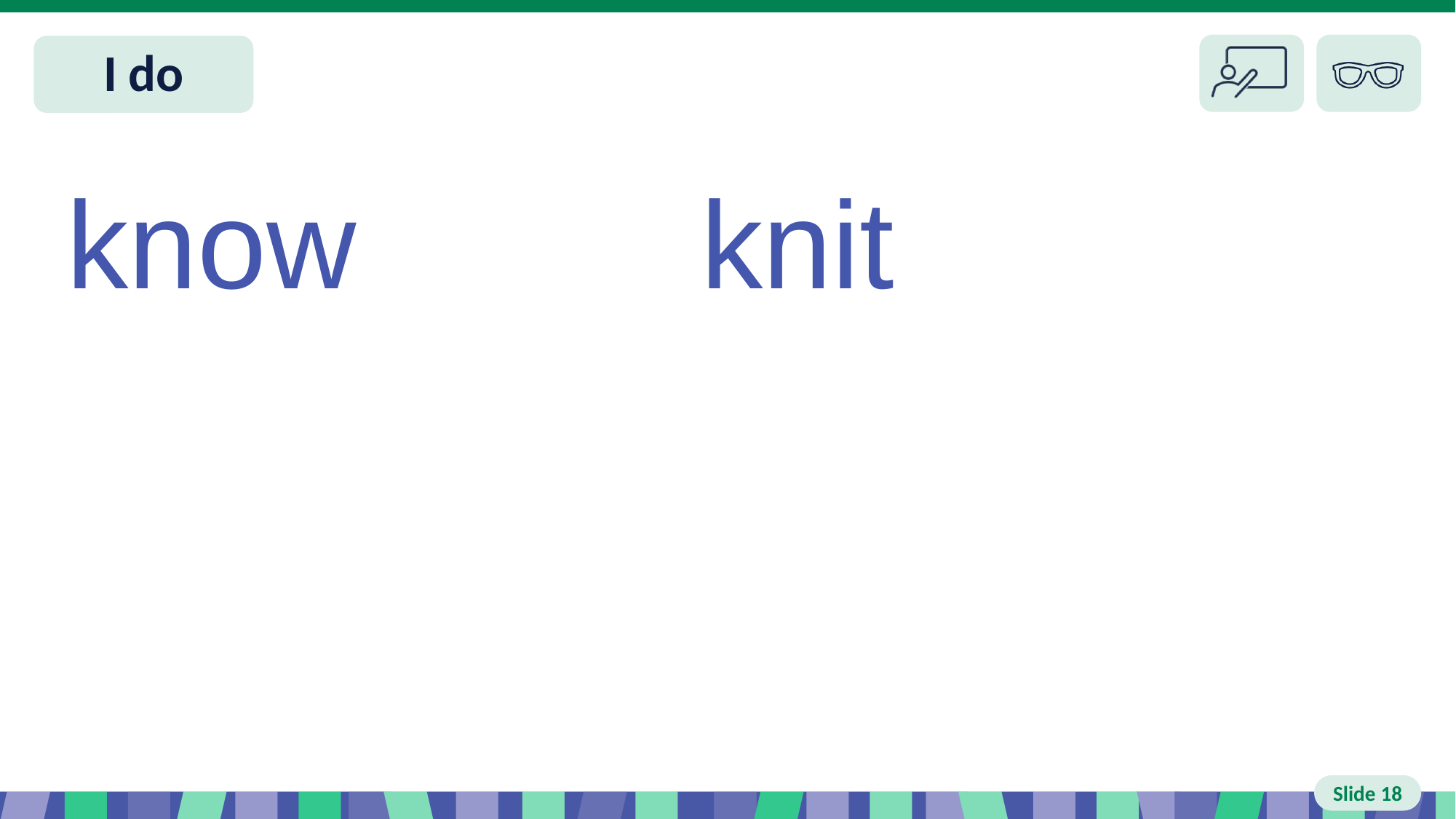

# Slide 18 I do
know          knit